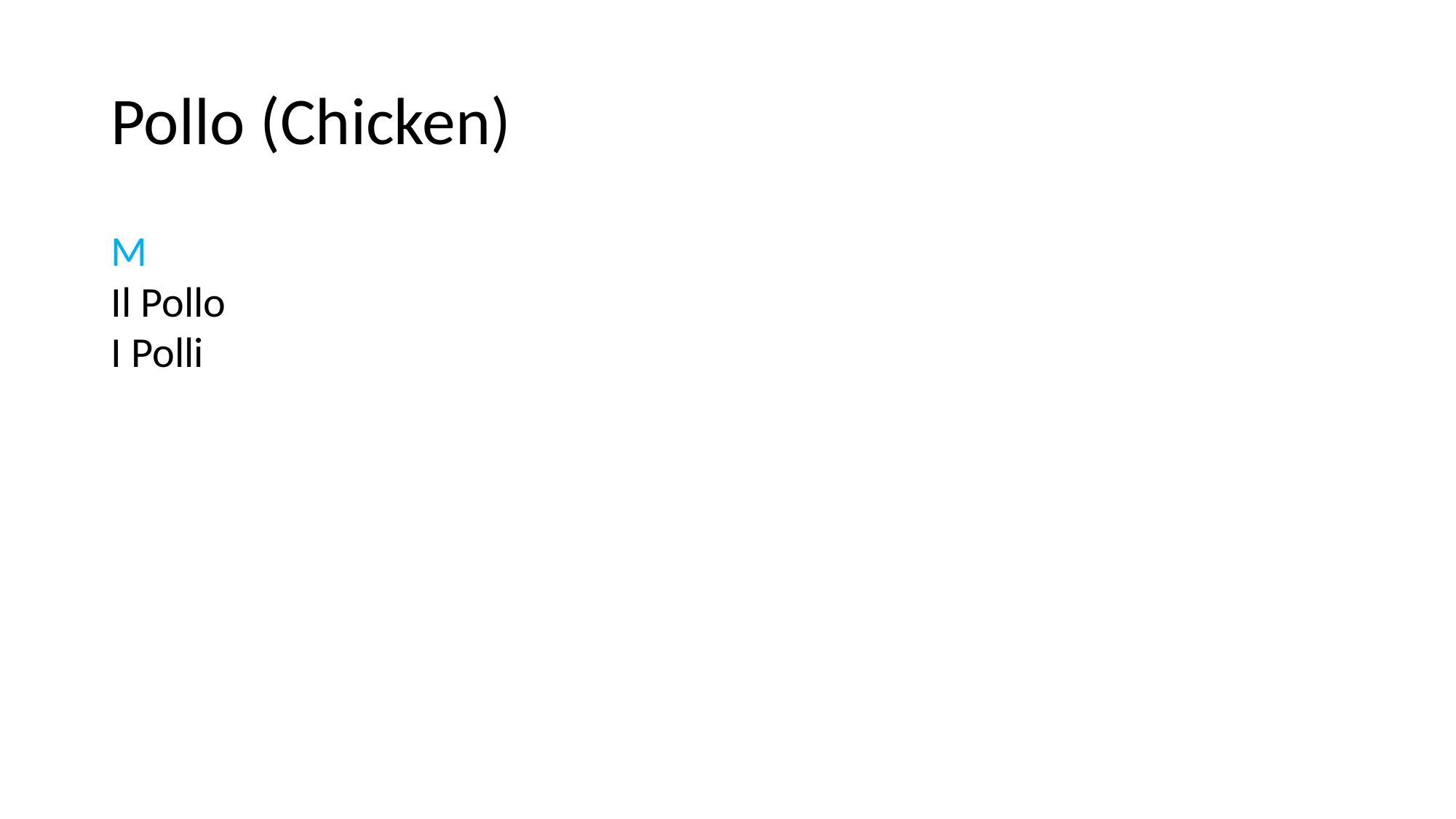

# Pollo (Chicken)
M
Il Pollo
I Polli